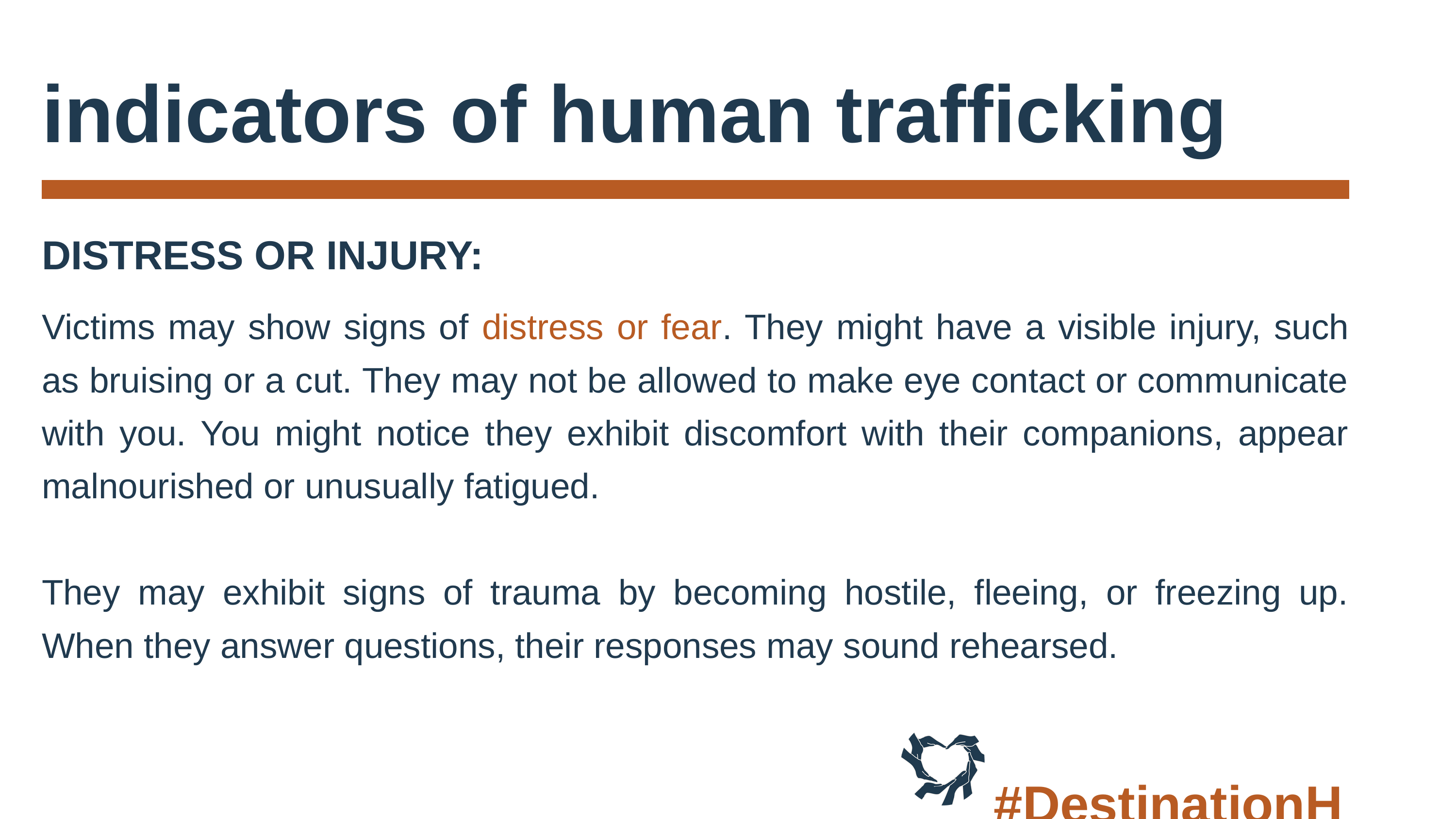

indicators of human trafficking

DISTRESS OR INJURY:
Victims may show signs of distress or fear. They might have a visible injury, such as bruising or a cut. They may not be allowed to make eye contact or communicate with you. You might notice they exhibit discomfort with their companions, appear malnourished or unusually fatigued.

They may exhibit signs of trauma by becoming hostile, fleeing, or freezing up. When they answer questions, their responses may sound rehearsed.

#DestinationHope